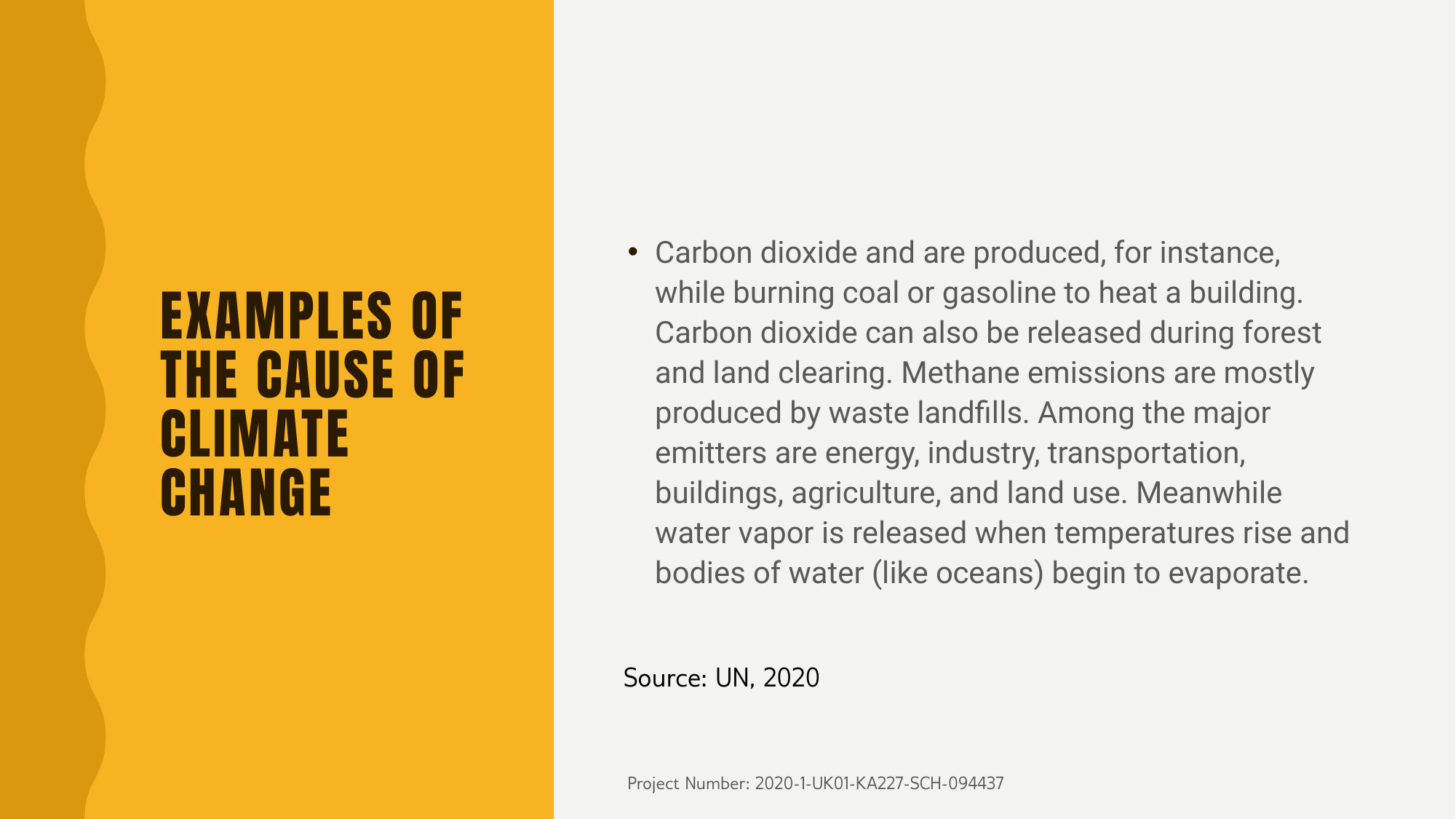

# Examples OF the cause of climate change
Carbon dioxide and are produced, for instance, while burning coal or gasoline to heat a building. Carbon dioxide can also be released during forest and land clearing. Methane emissions are mostly produced by waste landfills. Among the major emitters are energy, industry, transportation, buildings, agriculture, and land use. Meanwhile water vapor is released when temperatures rise and bodies of water (like oceans) begin to evaporate.
Source: UN, 2020
Project Number: 2020-1-UK01-KA227-SCH-094437